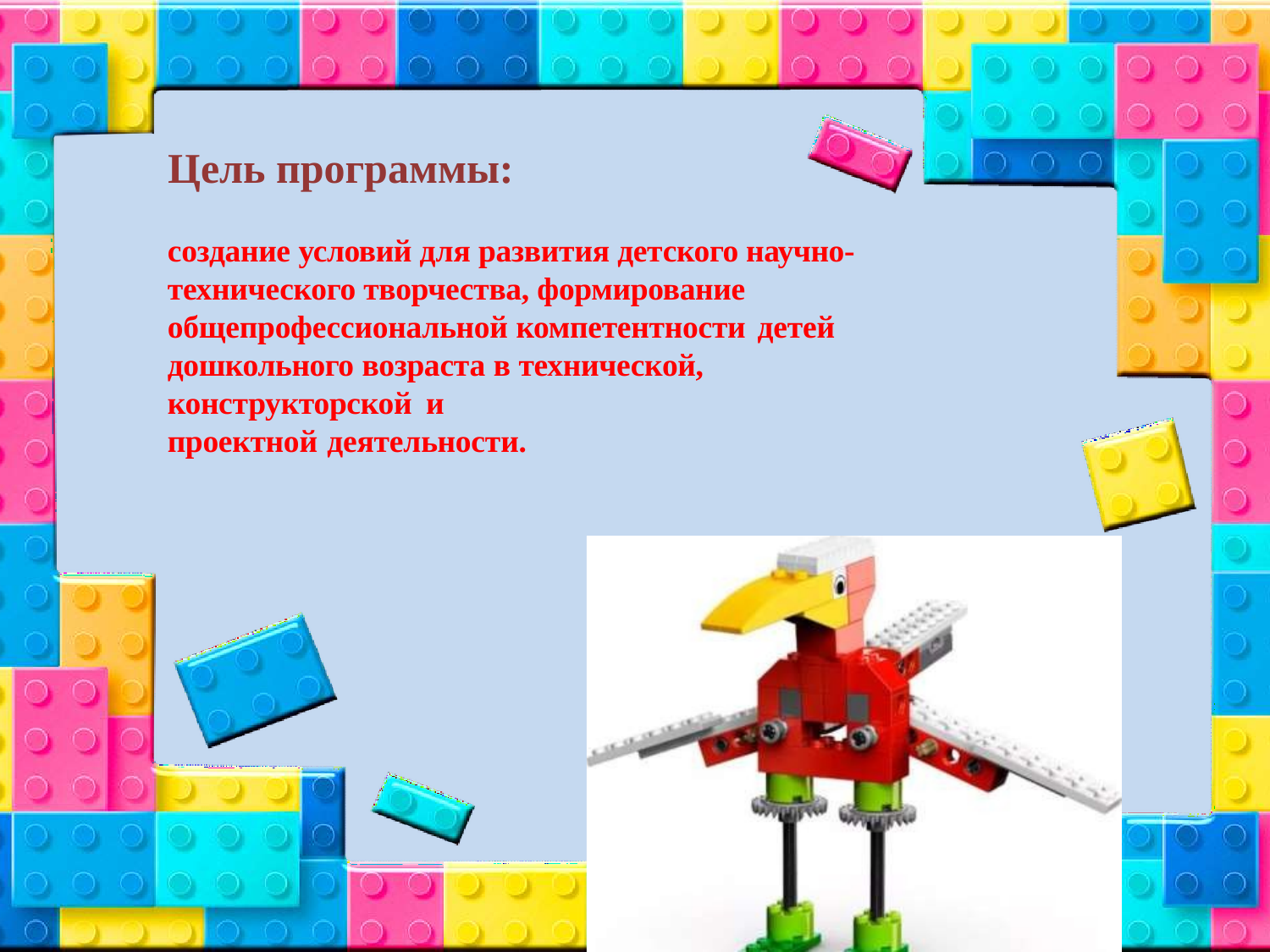

# Цель программы:
создание условий для развития детского научно-  технического творчества, формирование  общепрофессиональной компетентности детей
дошкольного возраста в технической, конструкторской и
проектной деятельности.